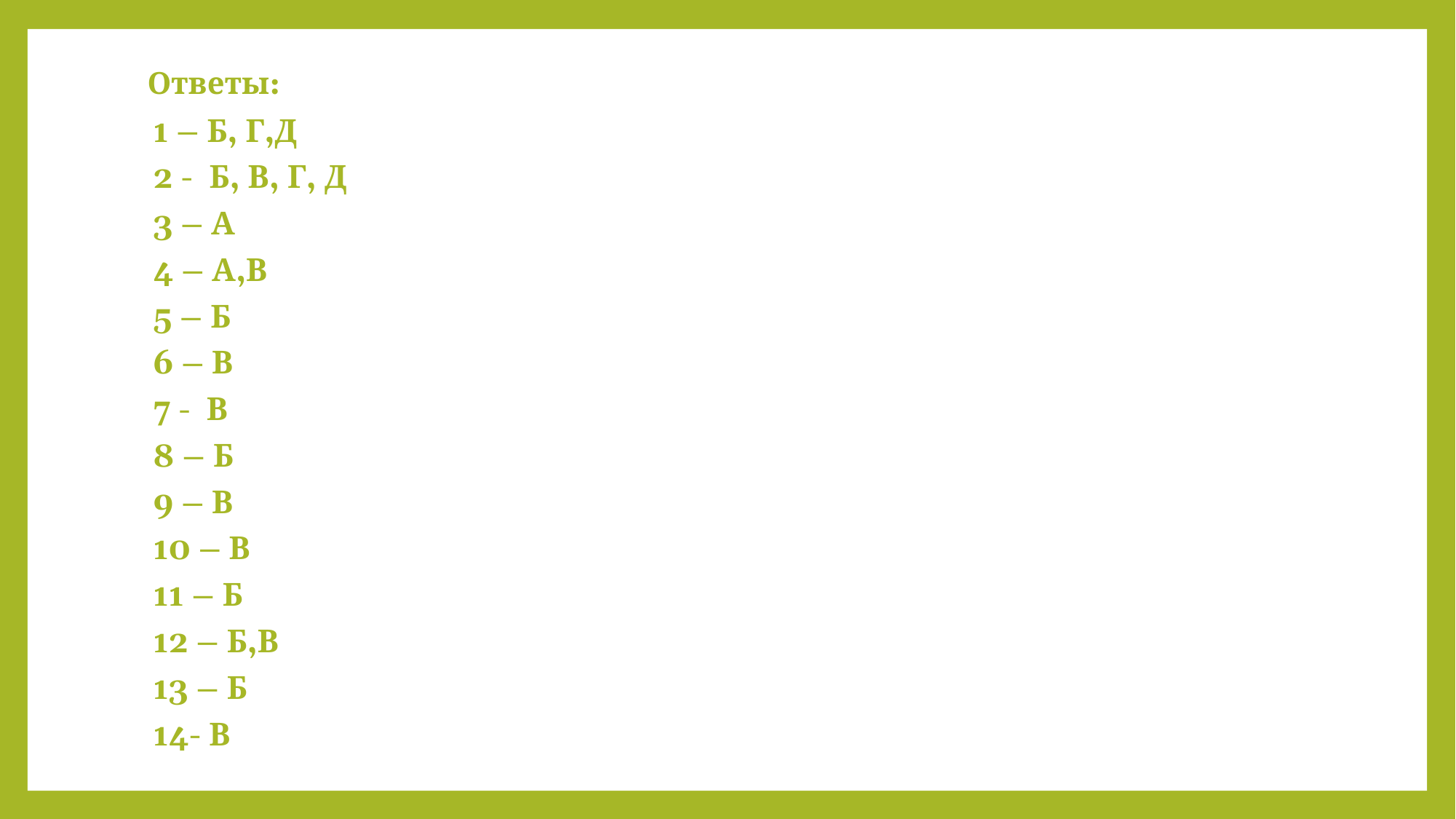

# Ответы:
1 – Б, Г,Д
2 -  Б, В, Г, Д
3 – А
4 – А,В
5 – Б
6 – В
7 -  В
8 – Б
9 – В
10 – В
11 – Б
12 – Б,В
13 – Б
14- В